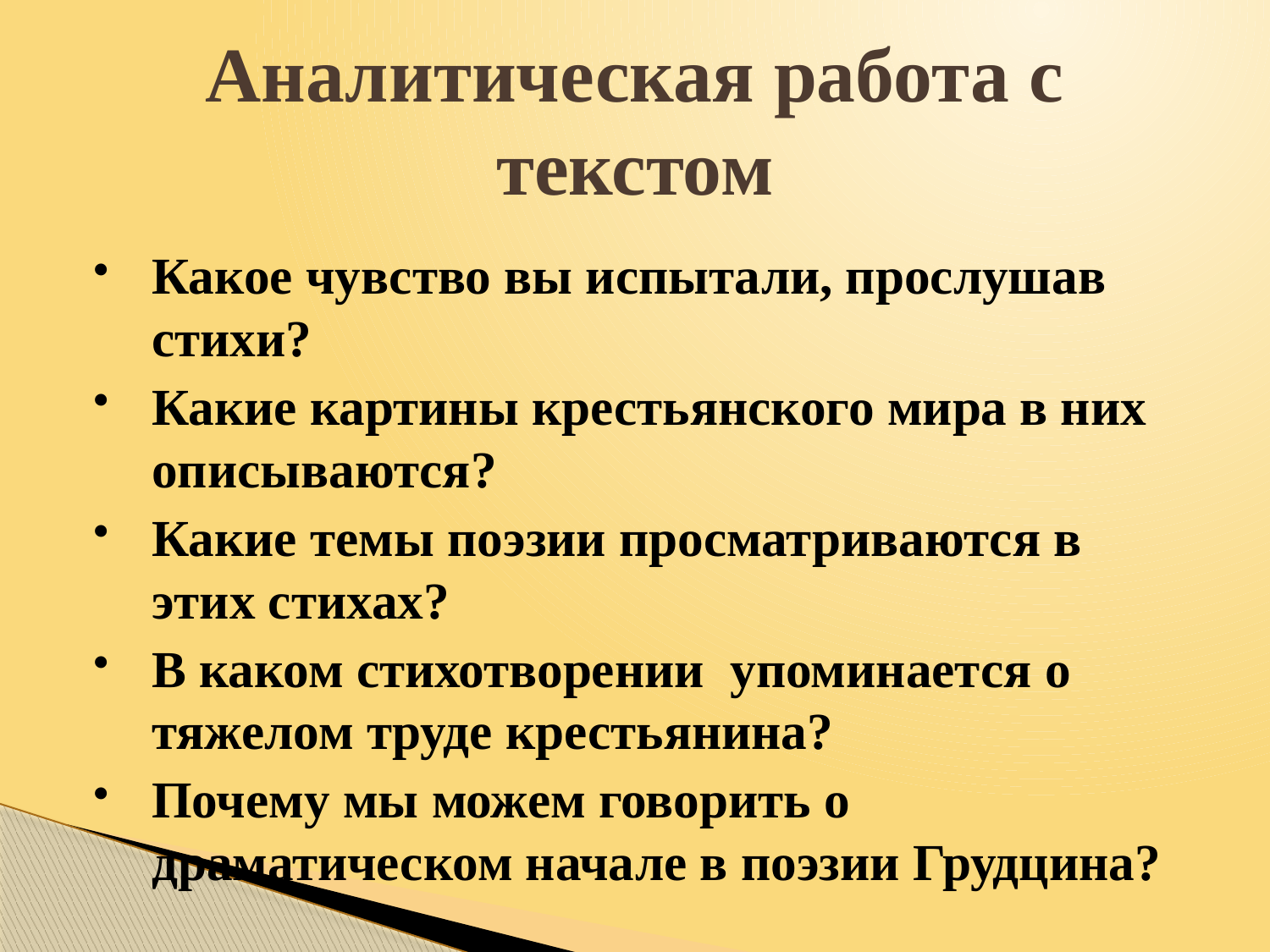

# Аналитическая работа с текстом
Какое чувство вы испытали, прослушав стихи?
Какие картины крестьянского мира в них описываются?
Какие темы поэзии просматриваются в этих стихах?
В каком стихотворении  упоминается о тяжелом труде крестьянина?
Почему мы можем говорить о драматическом начале в поэзии Грудцина?